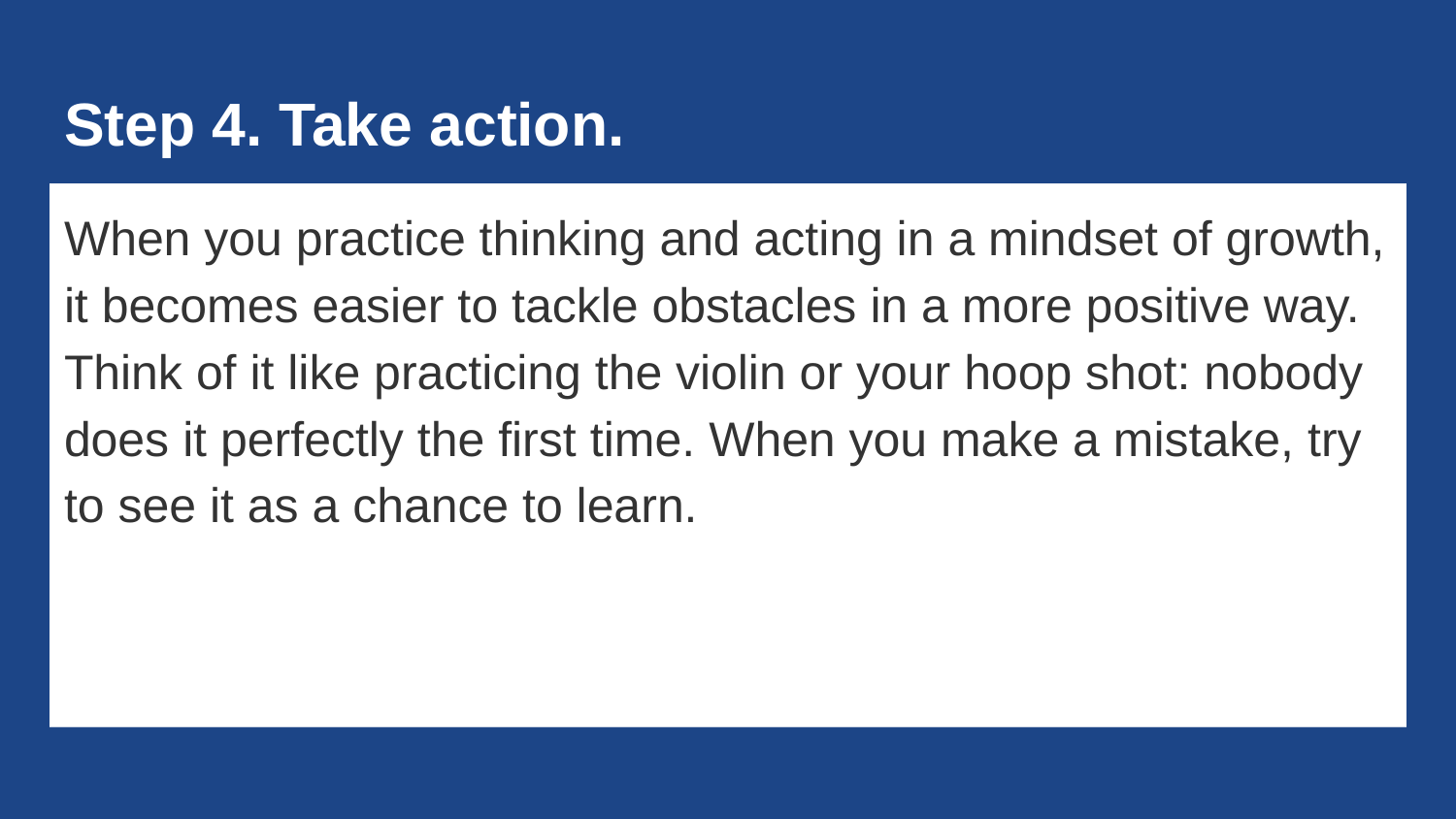

# Step 4. Take action.
When you practice thinking and acting in a mindset of growth, it becomes easier to tackle obstacles in a more positive way. Think of it like practicing the violin or your hoop shot: nobody does it perfectly the first time. When you make a mistake, try to see it as a chance to learn.